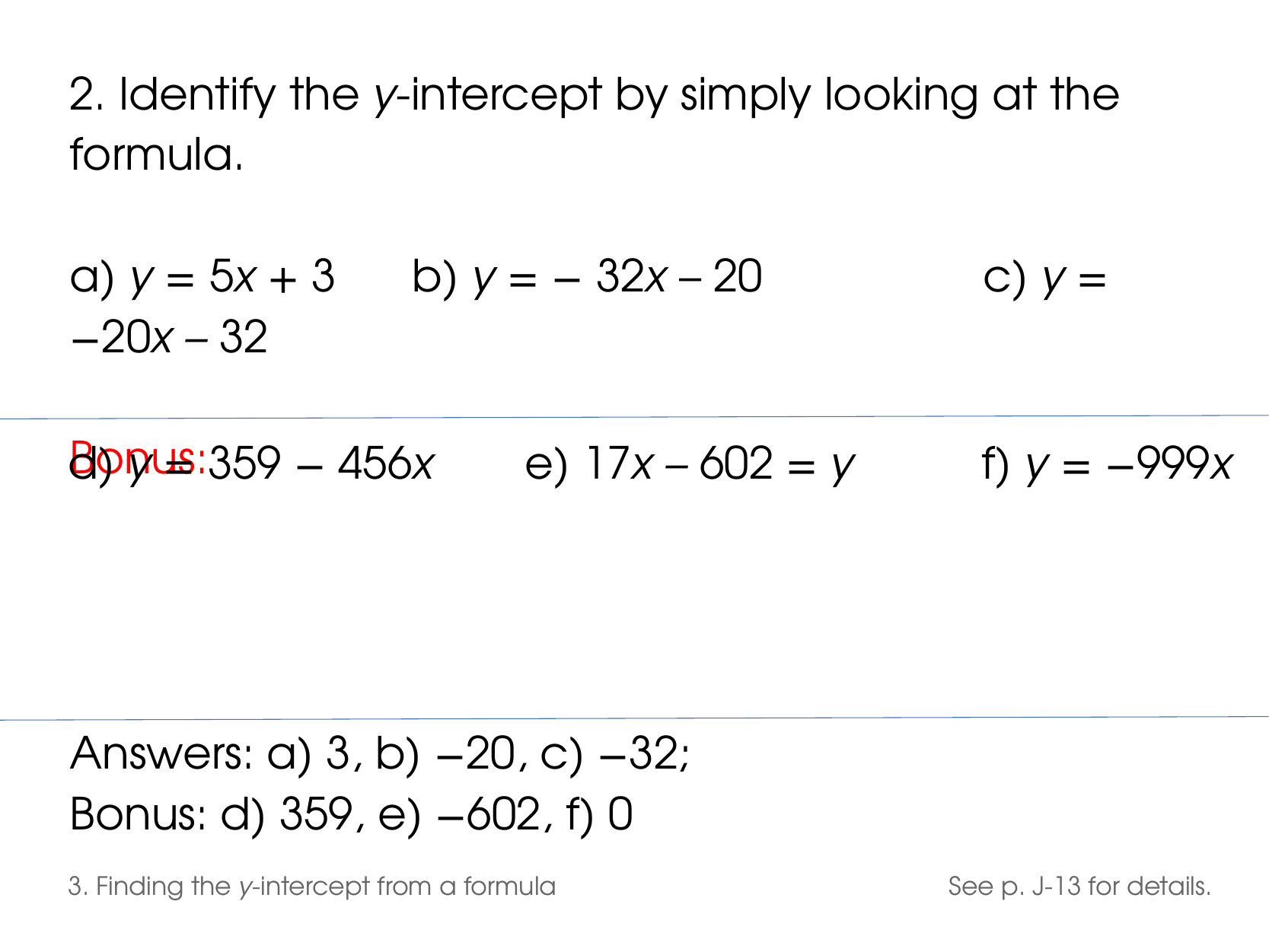

2. Identify the y-intercept by simply looking at the formula.
a) y = 5x + 3	b) y = − 32x – 20		c) y = −20x – 32
Bonus:
d) y = 359 − 456x	e) 17x – 602 = y		f) y = −999x
Answers: a) 3, b) −20, c) −32;
Bonus: d) 359, e) −602, f) 0
3. Finding the y-intercept from a formula
See p. J-13 for details.